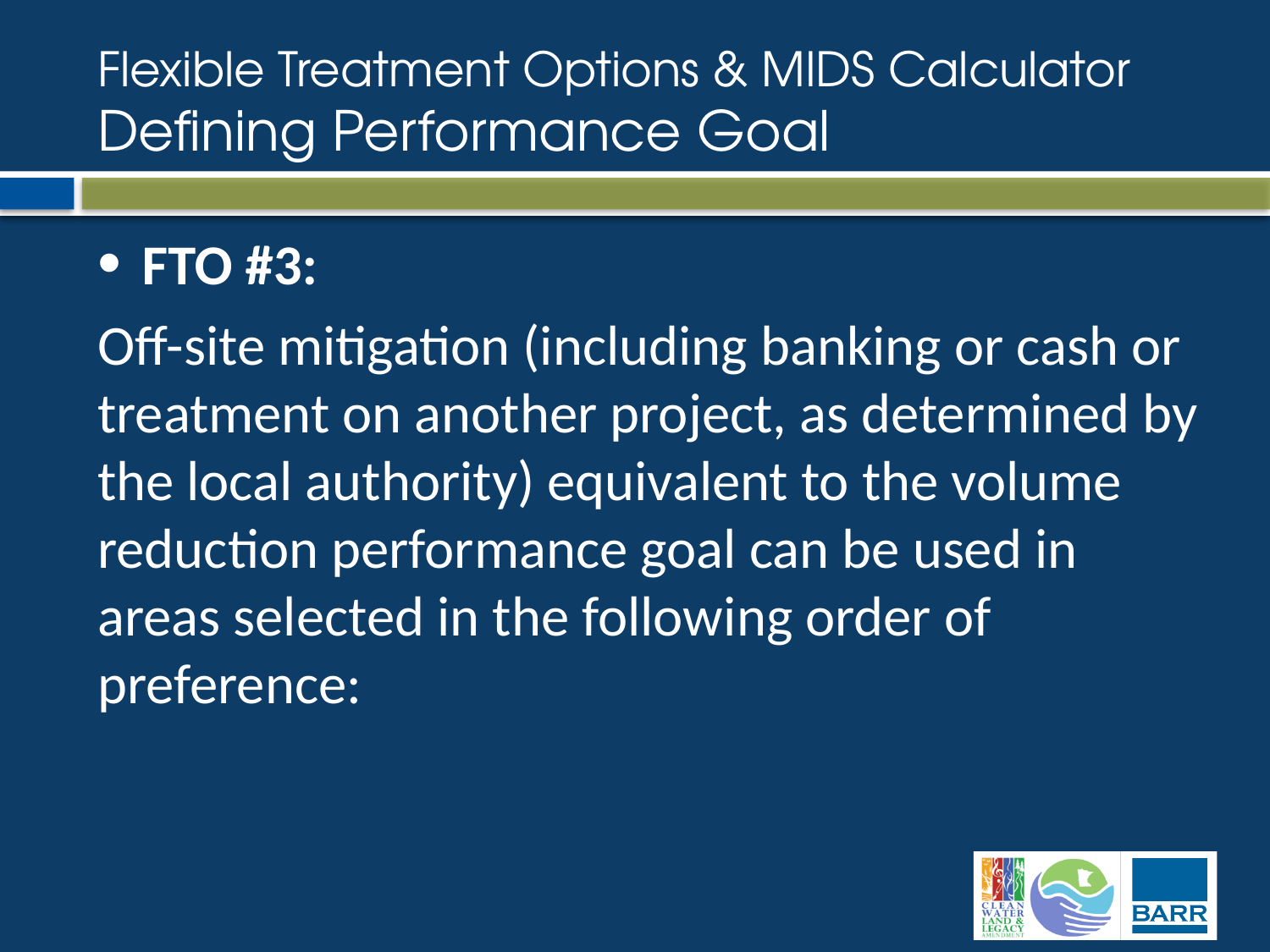

# Flexible Treatment Options & MIDS Calculator Defining Performance Goal
FTO #3:
Off-site mitigation (including banking or cash or treatment on another project, as determined by the local authority) equivalent to the volume reduction performance goal can be used in areas selected in the following order of preference: